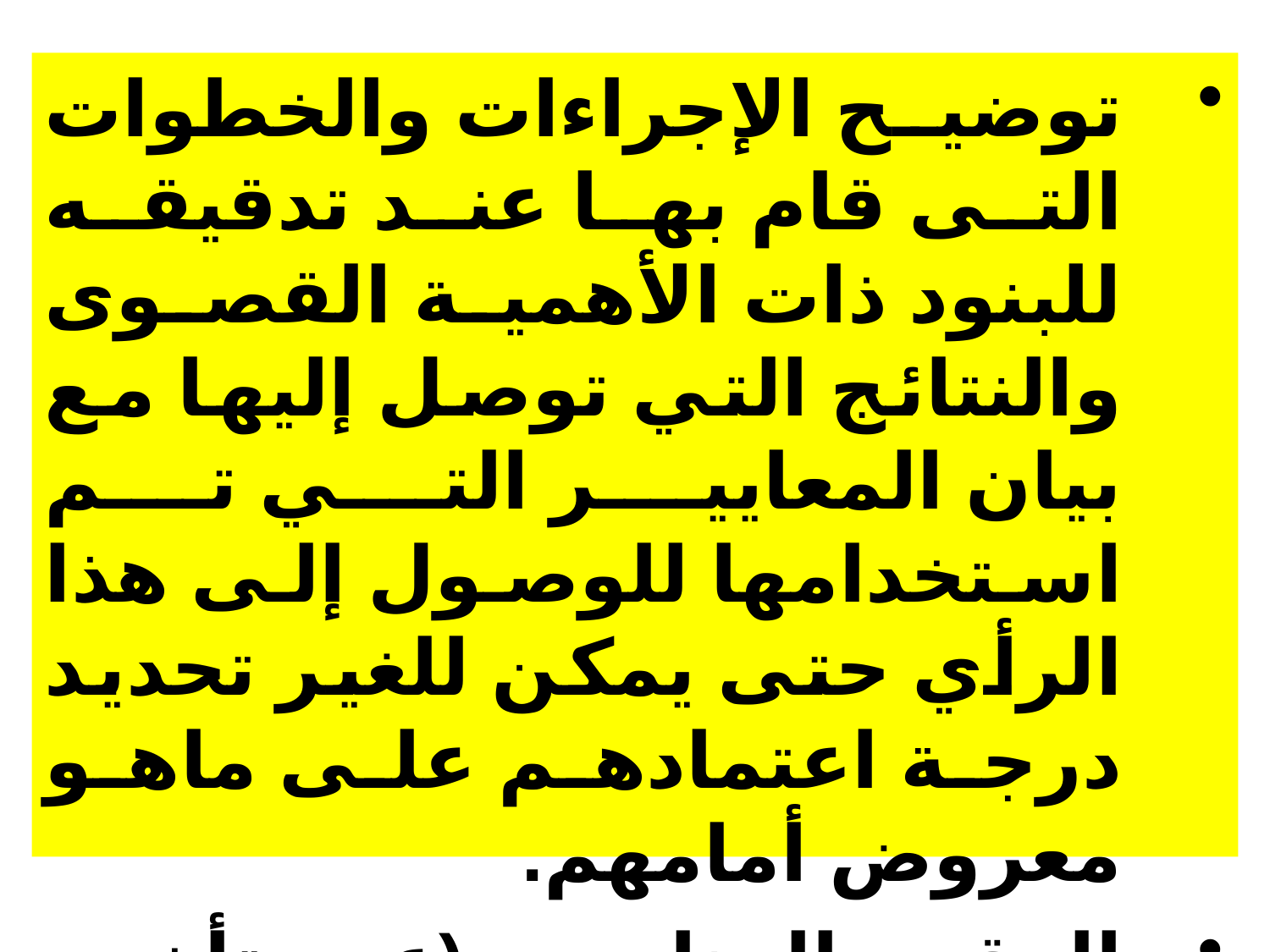

توضيح الإجراءات والخطوات التى قام بها عند تدقيقه للبنود ذات الأهمية القصوى والنتائج التي توصل إليها مع بيان المعايير التي تم استخدامها للوصول إلى هذا الرأي حتى يمكن للغير تحديد درجة اعتمادهم على ماهو معروض أمامهم.
الوقت المناسب (عدم تأخير نتائج المراجعة)